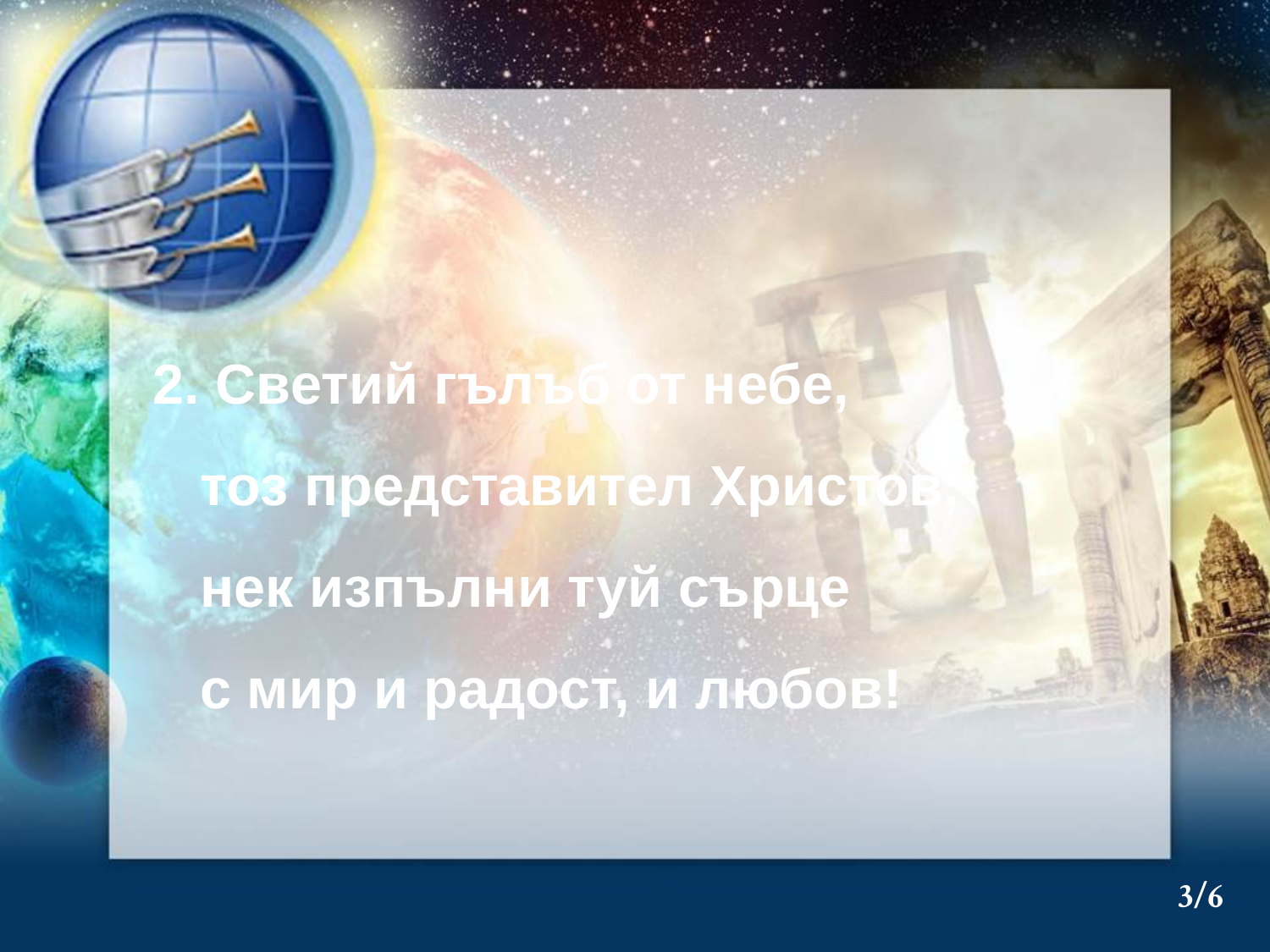

2. Светий гълъб от небе,
    тоз представител Христов,
    нек изпълни туй сърце
    с мир и радост, и любов!
3/6